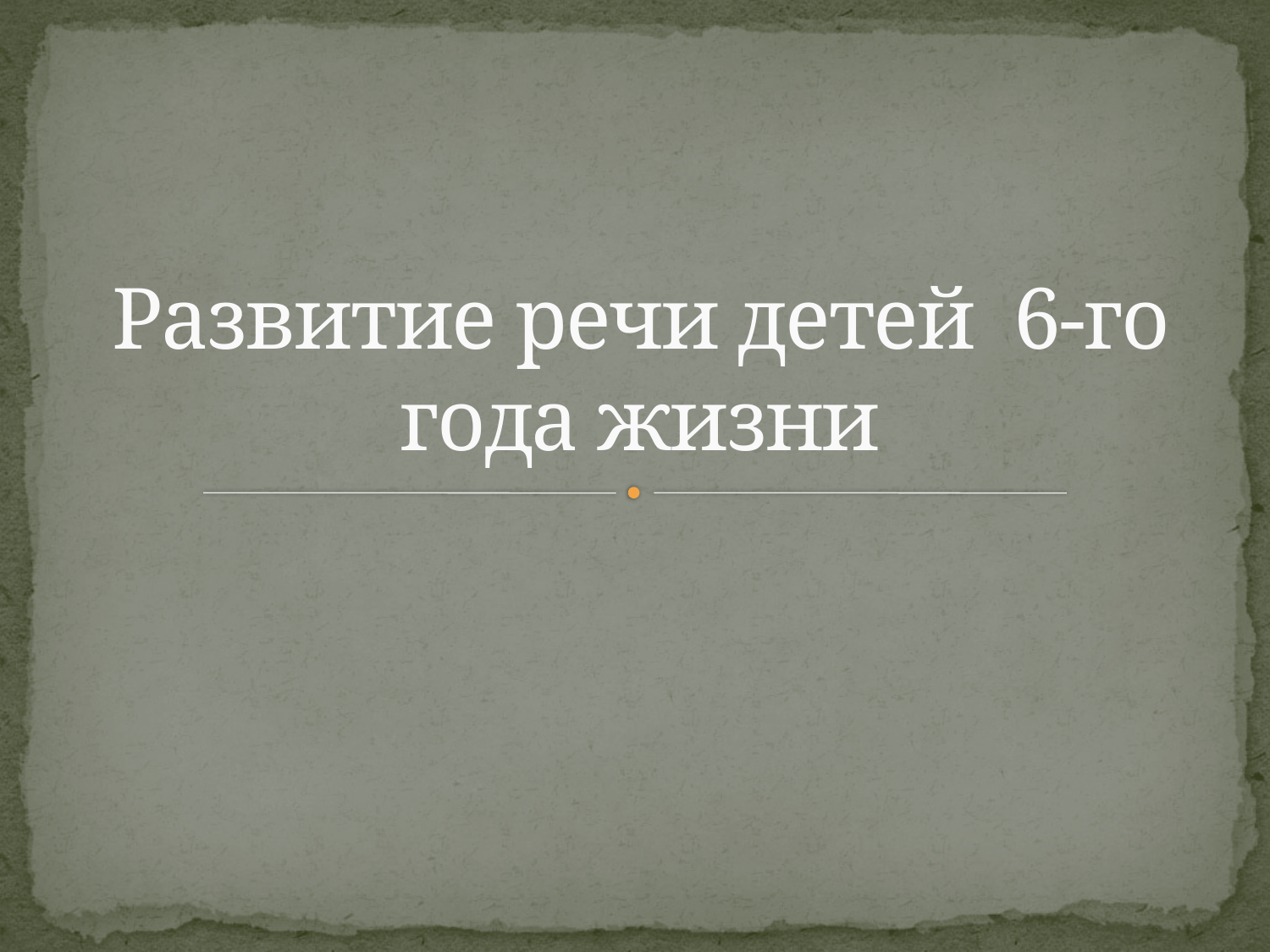

# Развитие речи детей  6-го года жизни